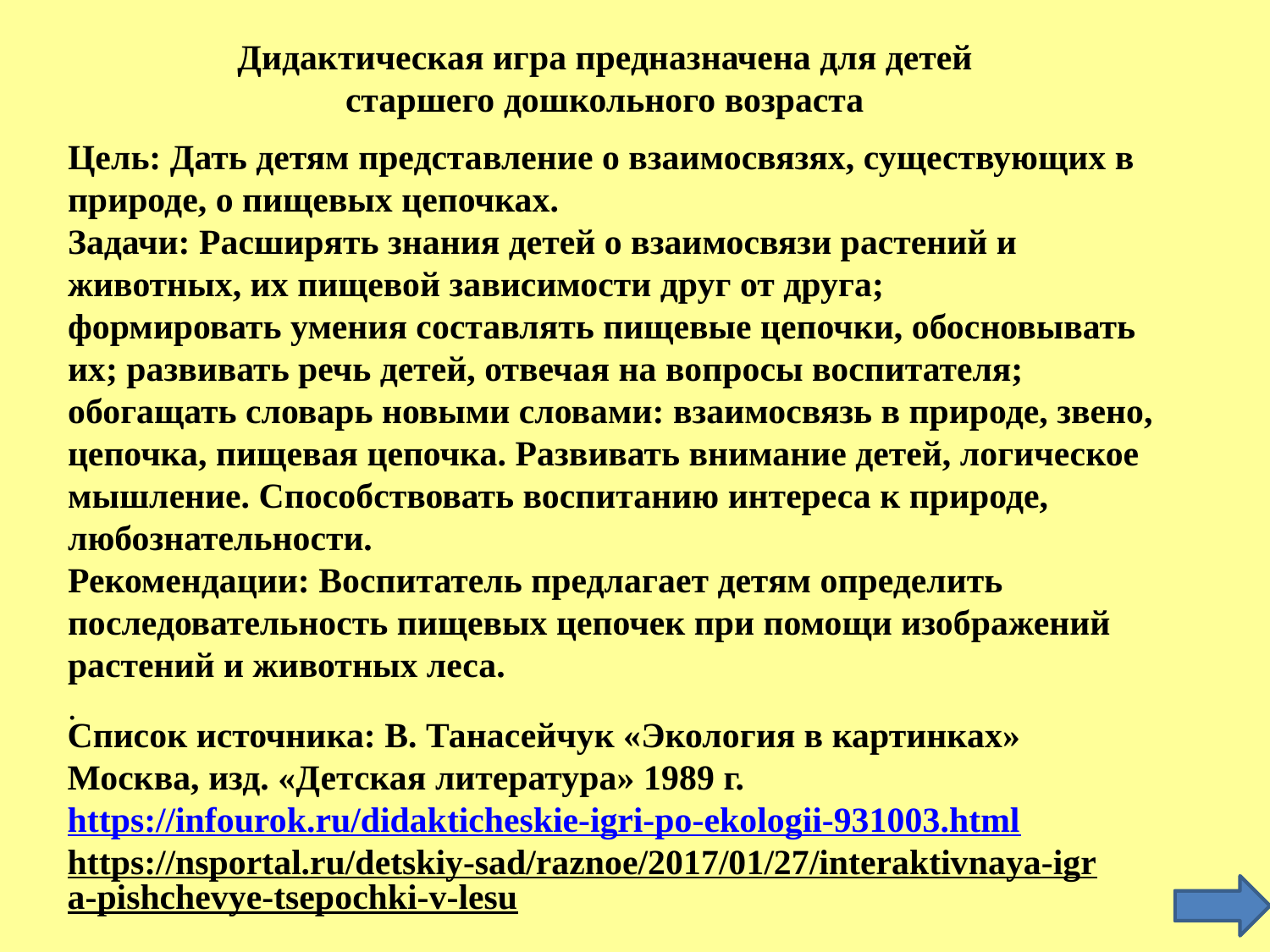

Дидактическая игра предназначена для детей старшего дошкольного возраста
# Цель: Дать детям представление о взаимосвязях, существующих в природе, о пищевых цепочках. Задачи: Расширять знания детей о взаимосвязи растений и животных, их пищевой зависимости друг от друга; формировать умения составлять пищевые цепочки, обосновывать их; развивать речь детей, отвечая на вопросы воспитателя; обогащать словарь новыми словами: взаимосвязь в природе, звено, цепочка, пищевая цепочка. Развивать внимание детей, логическое мышление. Способствовать воспитанию интереса к природе, любознательности. Рекомендации: Воспитатель предлагает детям определить последовательность пищевых цепочек при помощи изображений растений и животных леса. .
Список источника: В. Танасейчук «Экология в картинках» Москва, изд. «Детская литература» 1989 г.
https://infourok.ru/didakticheskie-igri-po-ekologii-931003.html
https://nsportal.ru/detskiy-sad/raznoe/2017/01/27/interaktivnaya-igra-pishchevye-tsepochki-v-lesu